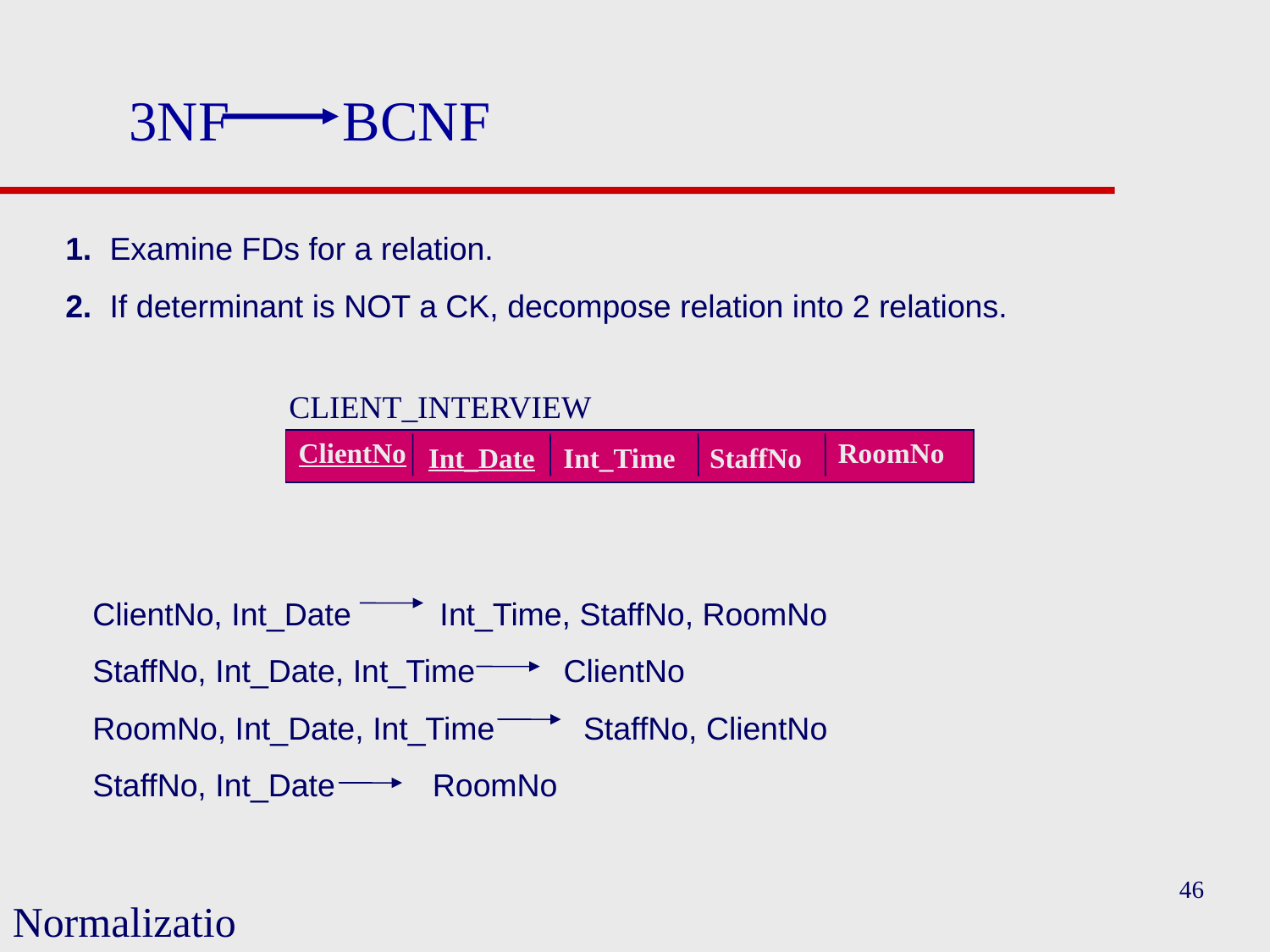

# 3NF        BCNF

1.  Examine FDs for a relation.
2.  If determinant is NOT a CK, decompose relation into 2 relations.

CLIENT_INTERVIEW
ClientNo
RoomNo

Int_Date

Int_Time
StaffNo

ClientNo, Int_Date          Int_Time, StaffNo, RoomNo
StaffNo, Int_Date, Int_Time          ClientNo
RoomNo, Int_Date, Int_Time          StaffNo, ClientNo
StaffNo, Int_Date           RoomNo

46
Normalization